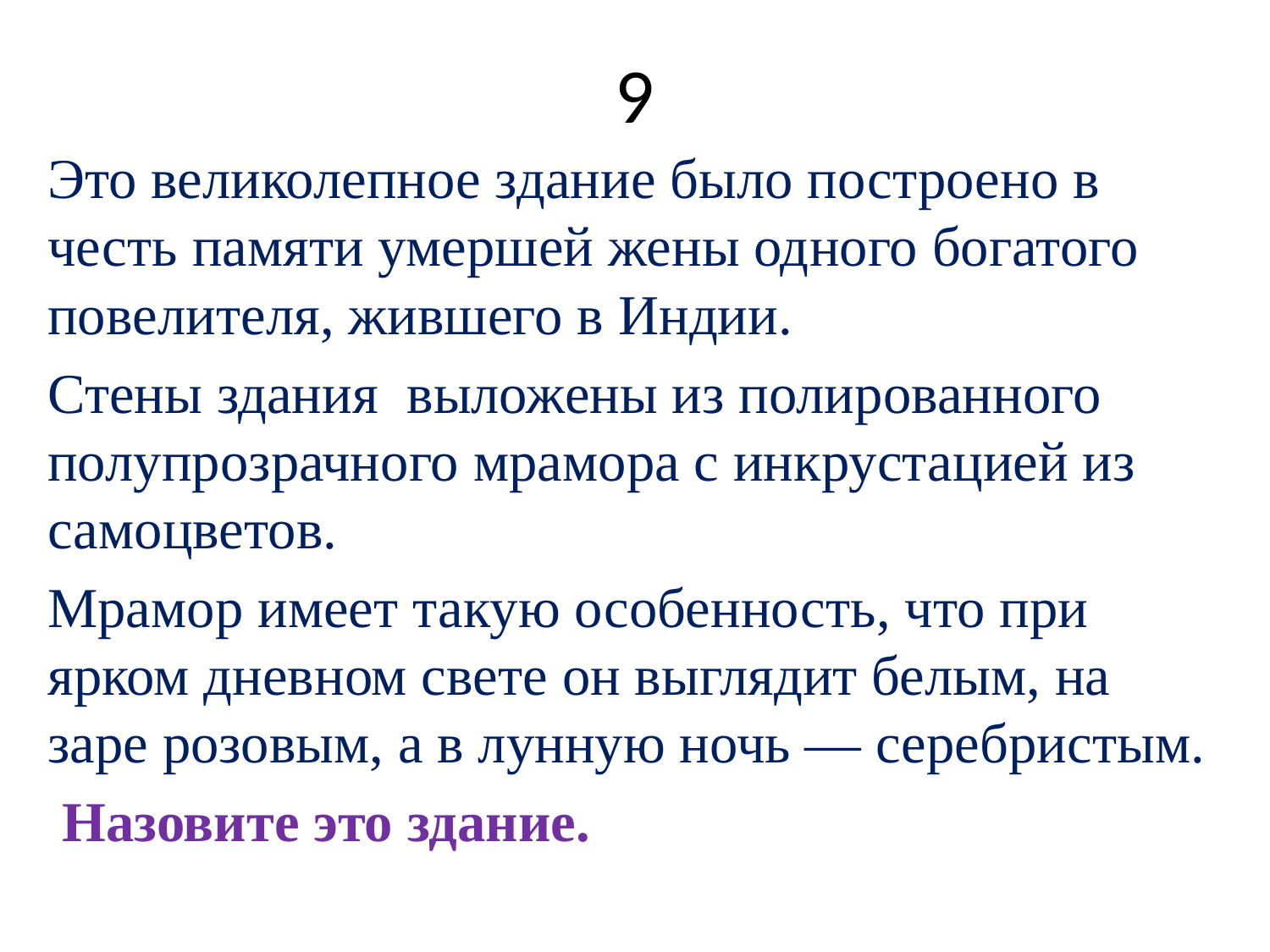

# 9
Это великолепное здание было построено в честь памяти умершей жены одного богатого повелителя, жившего в Индии.
Стены здания  выложены из полированного полупрозрачного мрамора с инкрустацией из самоцветов.
Мрамор имеет такую особенность, что при ярком дневном свете он выглядит белым, на заре розовым, а в лунную ночь — серебристым.
 Назовите это здание.